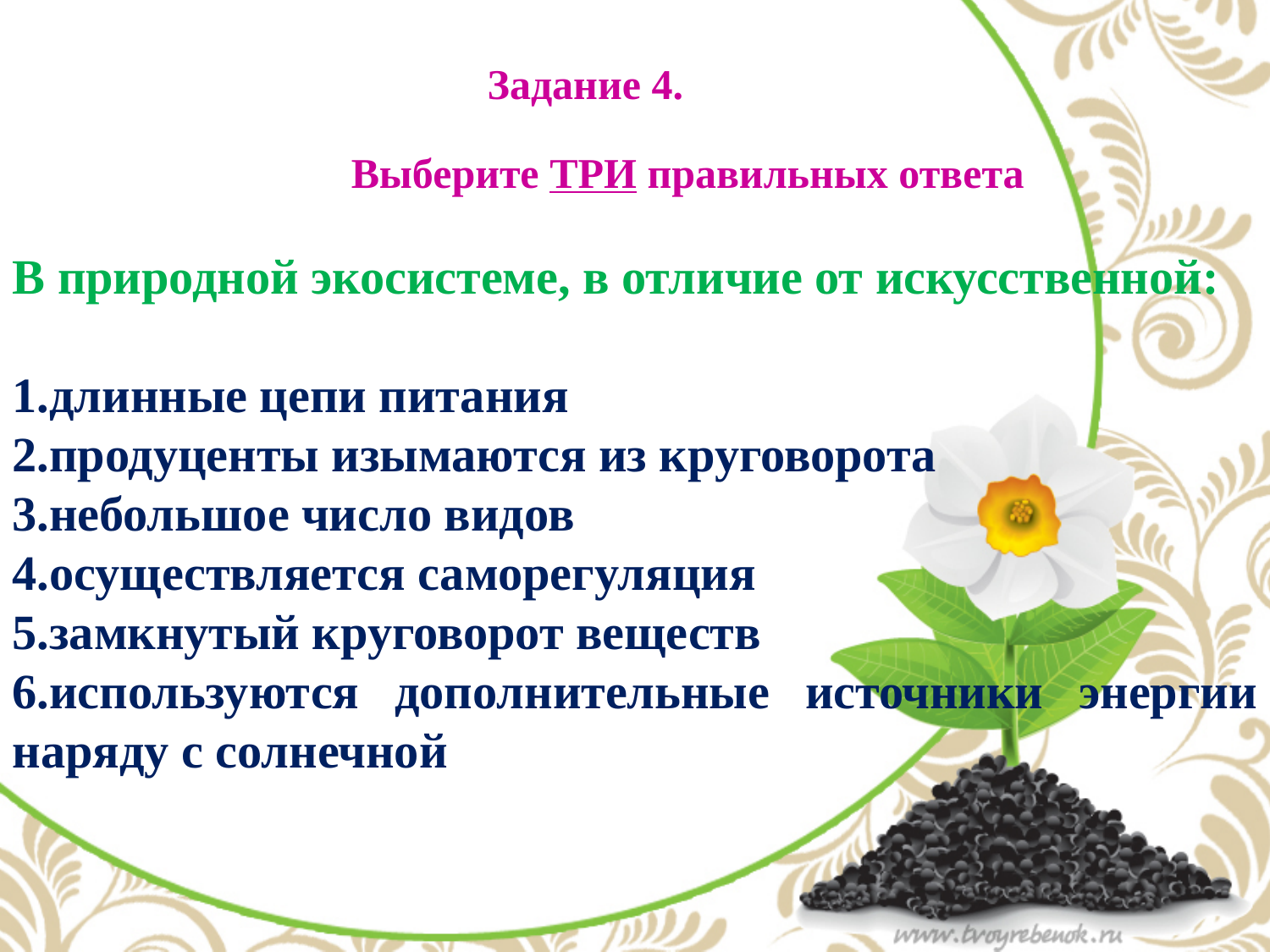

Задание 4.
Выберите ТРИ правильных ответа
В природной экосистеме, в отличие от искусственной:

длинные цепи питания
продуценты изымаются из круговорота
небольшое число видов
осуществляется саморегуляция
замкнутый круговорот веществ
используются дополнительные источники энергии наряду с солнечной